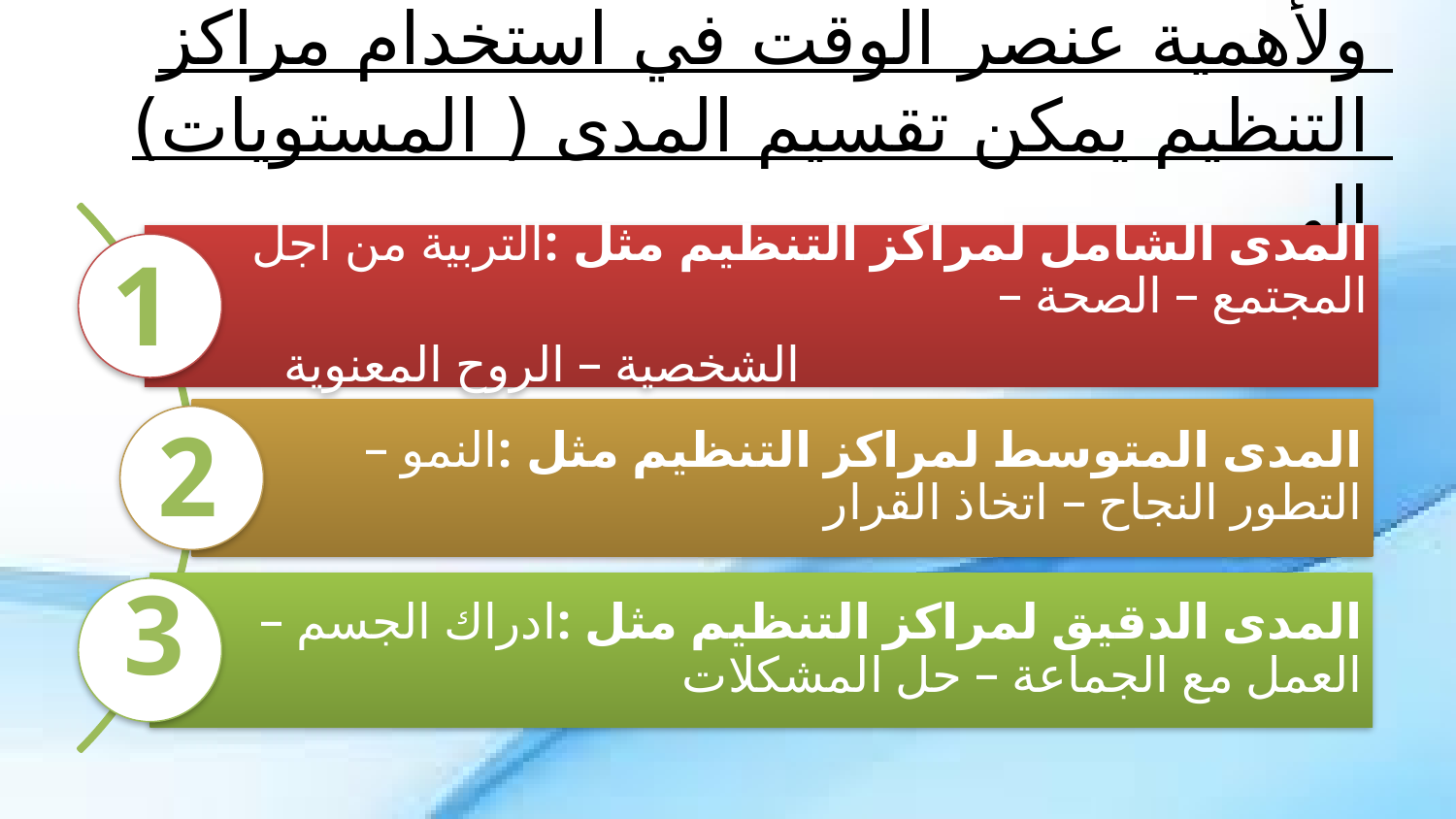

# ولأهمية عنصر الوقت في استخدام مراكز التنظيم يمكن تقسيم المدى ( المستويات) الي
المدى الشامل لمراكز التنظيم مثل :التربية من اجل المجتمع – الصحة –
                                             الشخصية – الروح المعنوية
المدى المتوسط لمراكز التنظيم مثل :النمو – التطور النجاح – اتخاذ القرار
المدى الدقيق لمراكز التنظيم مثل :ادراك الجسم – العمل مع الجماعة – حل المشكلات
1
2
3